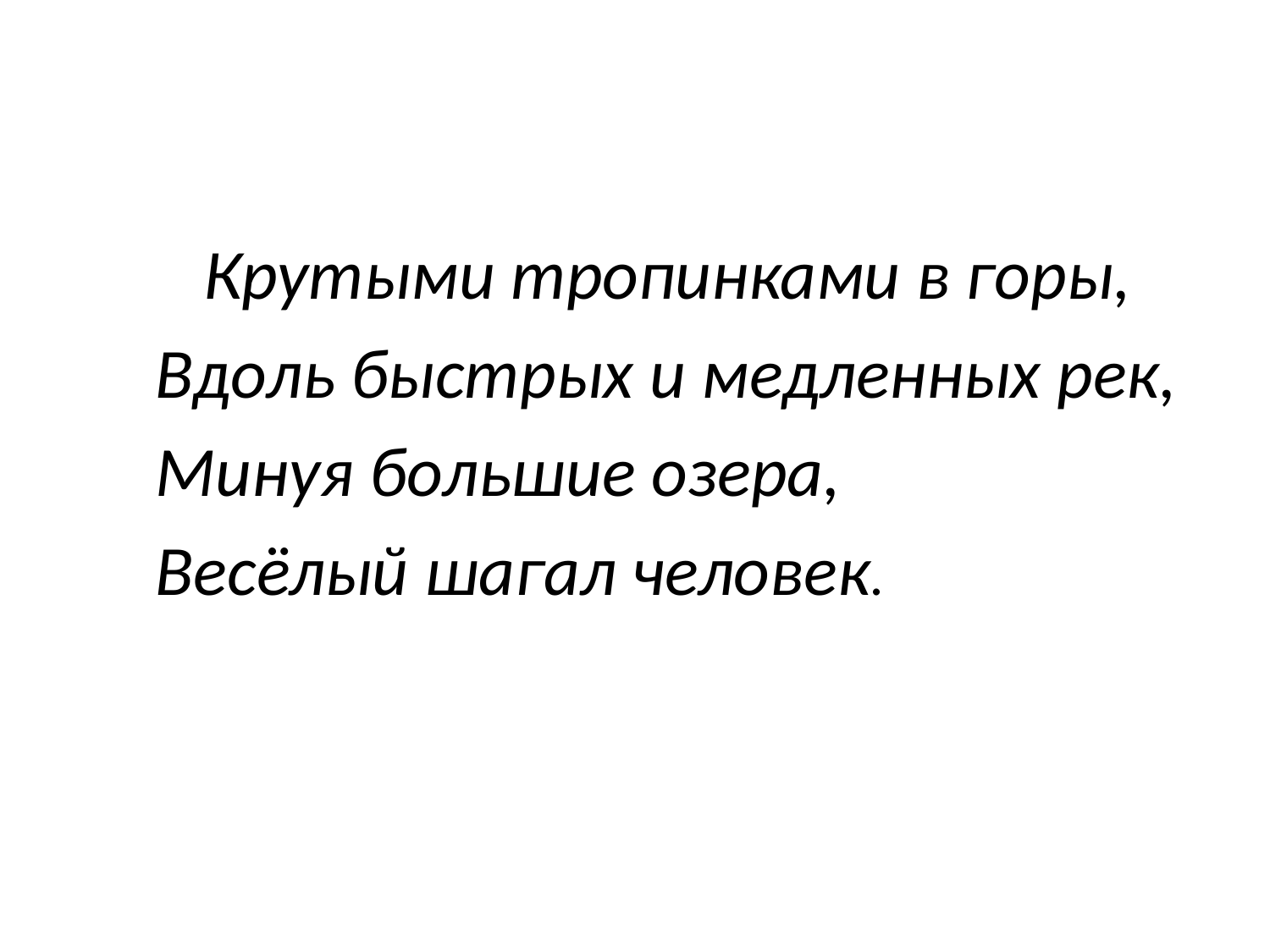

#
        Крутыми тропинками в горы,
     Вдоль быстрых и медленных рек,
     Минуя большие озера,
     Весёлый шагал человек.